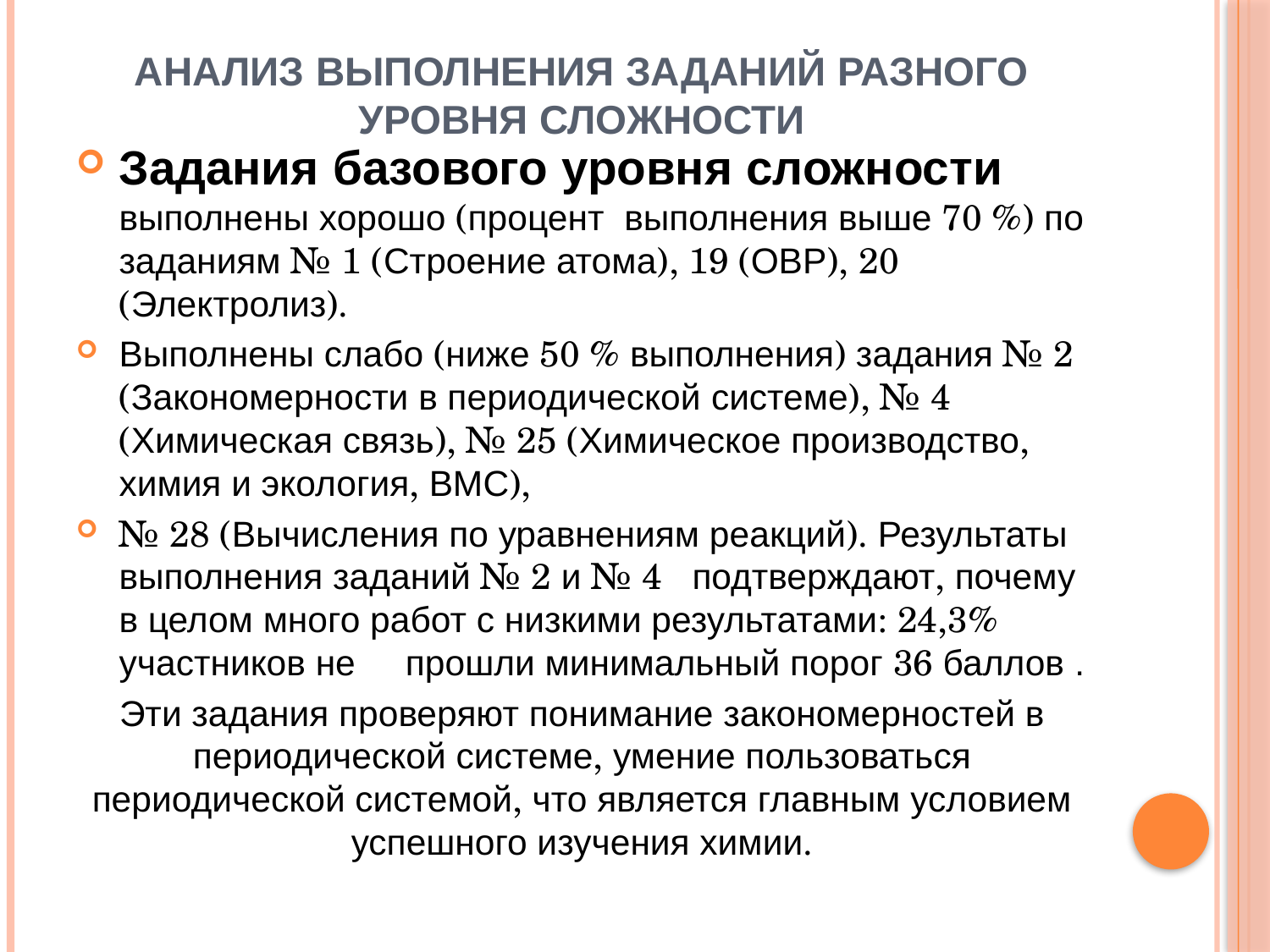

# Анализ выполнения заданий разного уровня сложности
Задания базового уровня сложности  выполнены хорошо (процент  выполнения выше 70 %) по заданиям № 1 (Строение атома), 19 (ОВР), 20 (Электролиз).
Выполнены слабо (ниже 50 % выполнения) задания № 2 (Закономерности в периодической системе), № 4 (Химическая связь), № 25 (Химическое производство, химия и экология, ВМС),
№ 28 (Вычисления по уравнениям реакций). Результаты выполнения заданий № 2 и № 4   подтверждают, почему в целом много работ с низкими результатами: 24,3% участников не     прошли минимальный порог 36 баллов .
Эти задания проверяют понимание закономерностей в периодической системе, умение пользоваться периодической системой, что является главным условием успешного изучения химии.